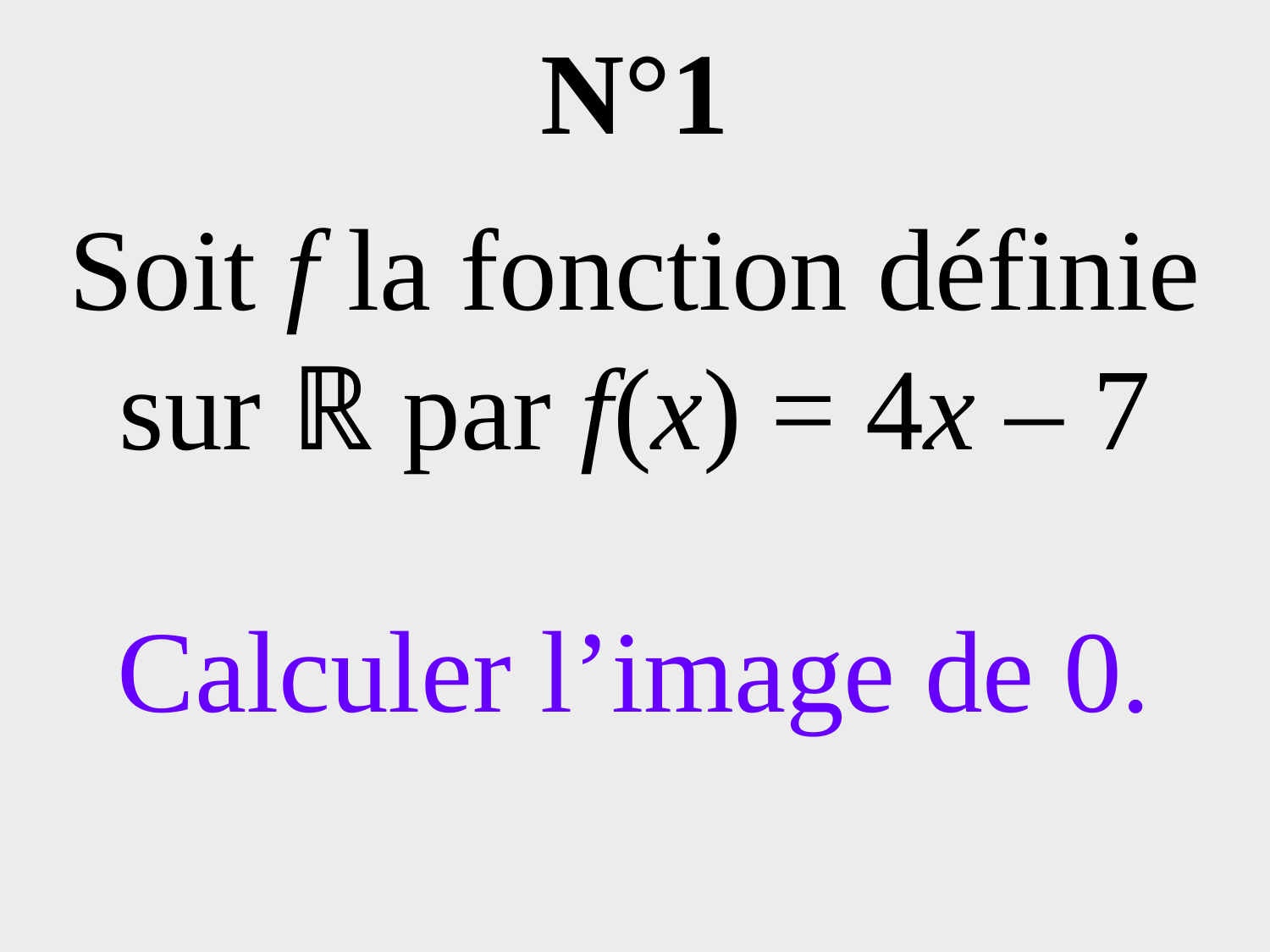

# N°1
Soit f la fonction définie sur ℝ par f(x) = 4x – 7

Calculer l’image de 0.